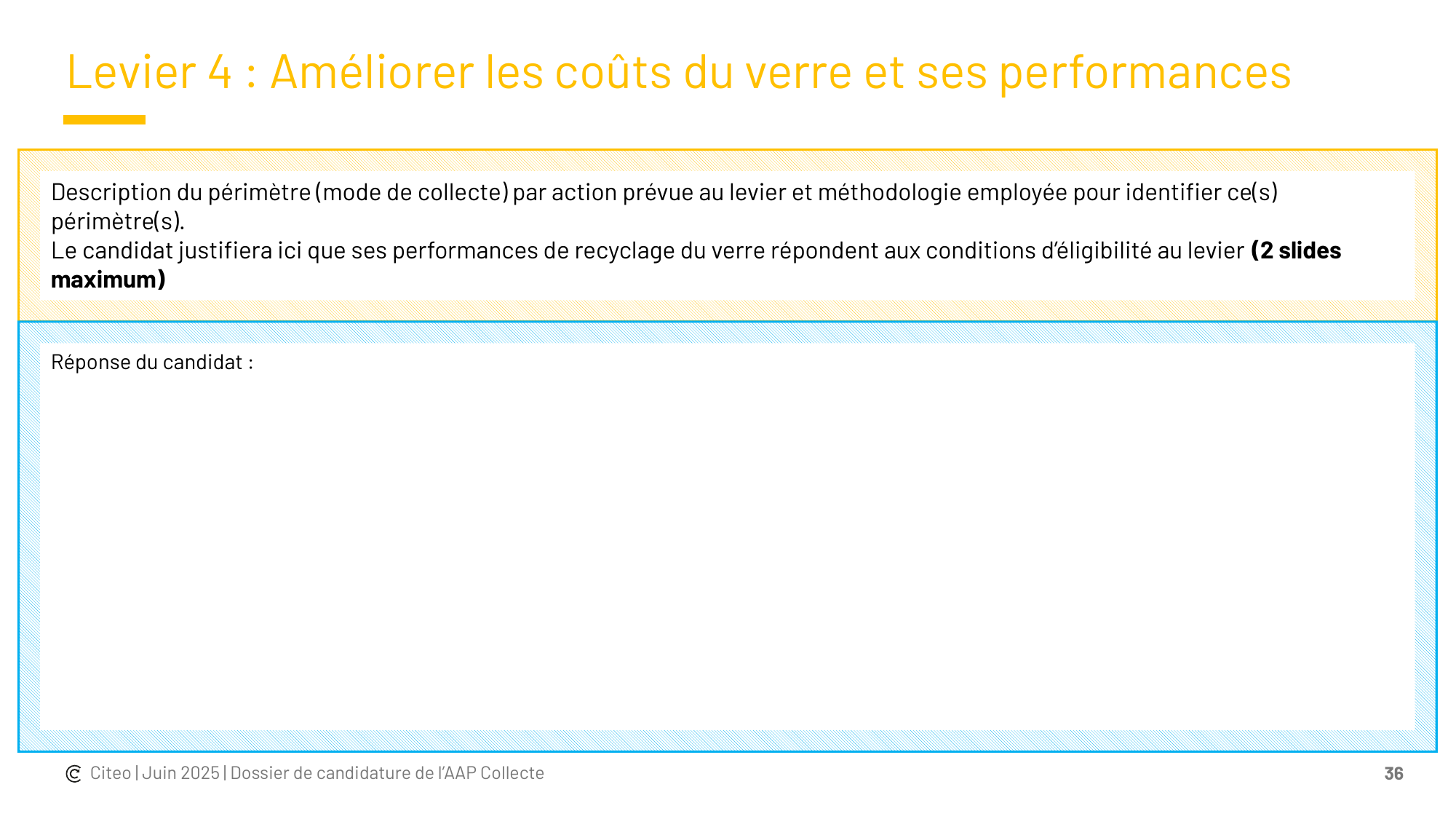

# Levier 4 : Améliorer les coûts du verre et ses performances

Description du périmètre (mode de collecte) par action prévue au levier et méthodologie employée pour identifier ce(s) périmètre(s).
Le candidat justifiera ici que ses performances de recyclage du verre répondent aux conditions d’éligibilité au levier (2 slides maximum)

Réponse du candidat :

Citeo | Juin 2025 | Dossier de candidature de l’AAP Collecte
36